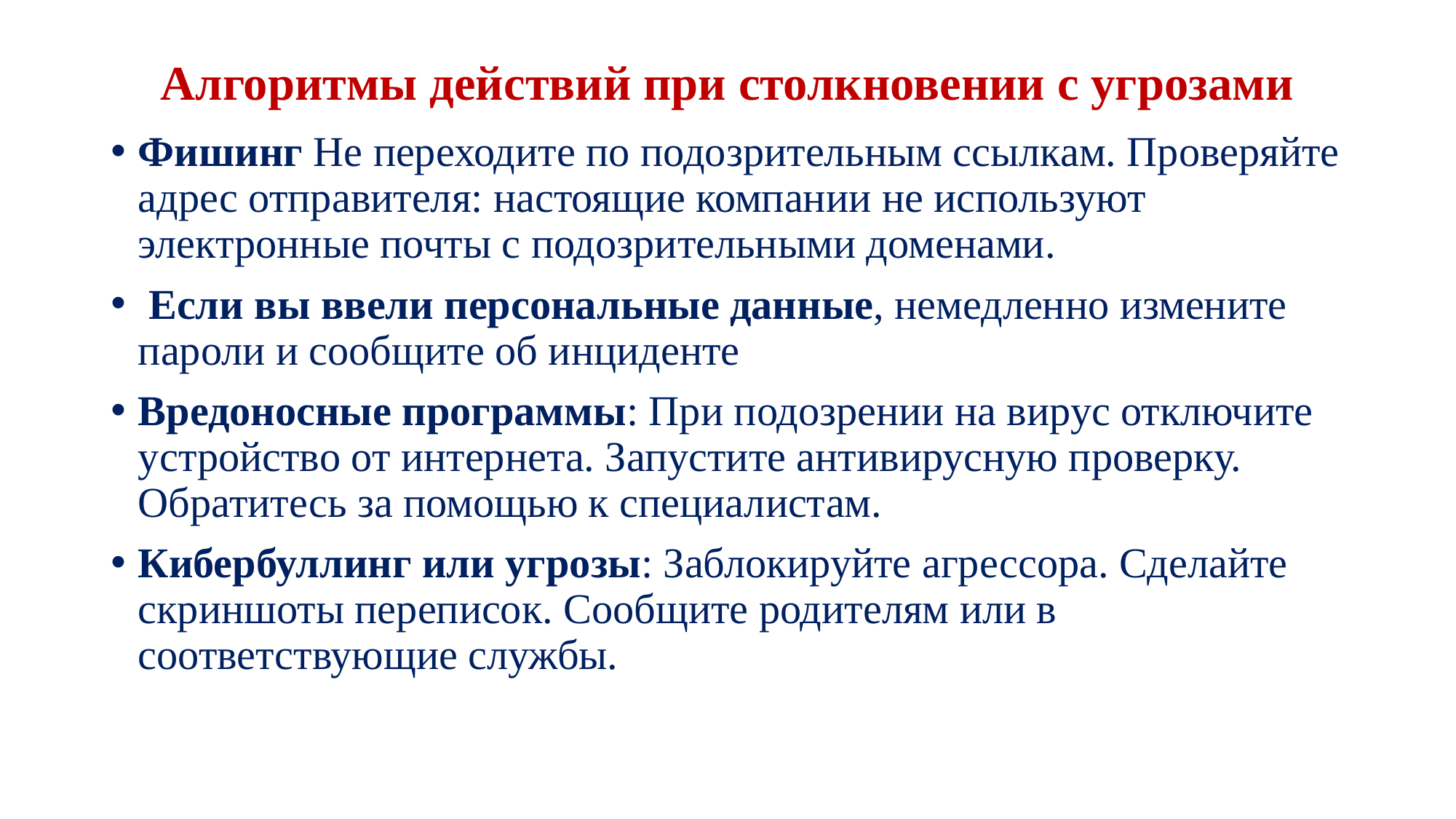

# Алгоритмы действий при столкновении с угрозами
Фишинг Не переходите по подозрительным ссылкам. Проверяйте адрес отправителя: настоящие компании не используют электронные почты с подозрительными доменами.
 Если вы ввели персональные данные, немедленно измените пароли и сообщите об инциденте
Вредоносные программы: При подозрении на вирус отключите устройство от интернета. Запустите антивирусную проверку. Обратитесь за помощью к специалистам.
Кибербуллинг или угрозы: Заблокируйте агрессора. Сделайте скриншоты переписок. Сообщите родителям или в соответствующие службы.